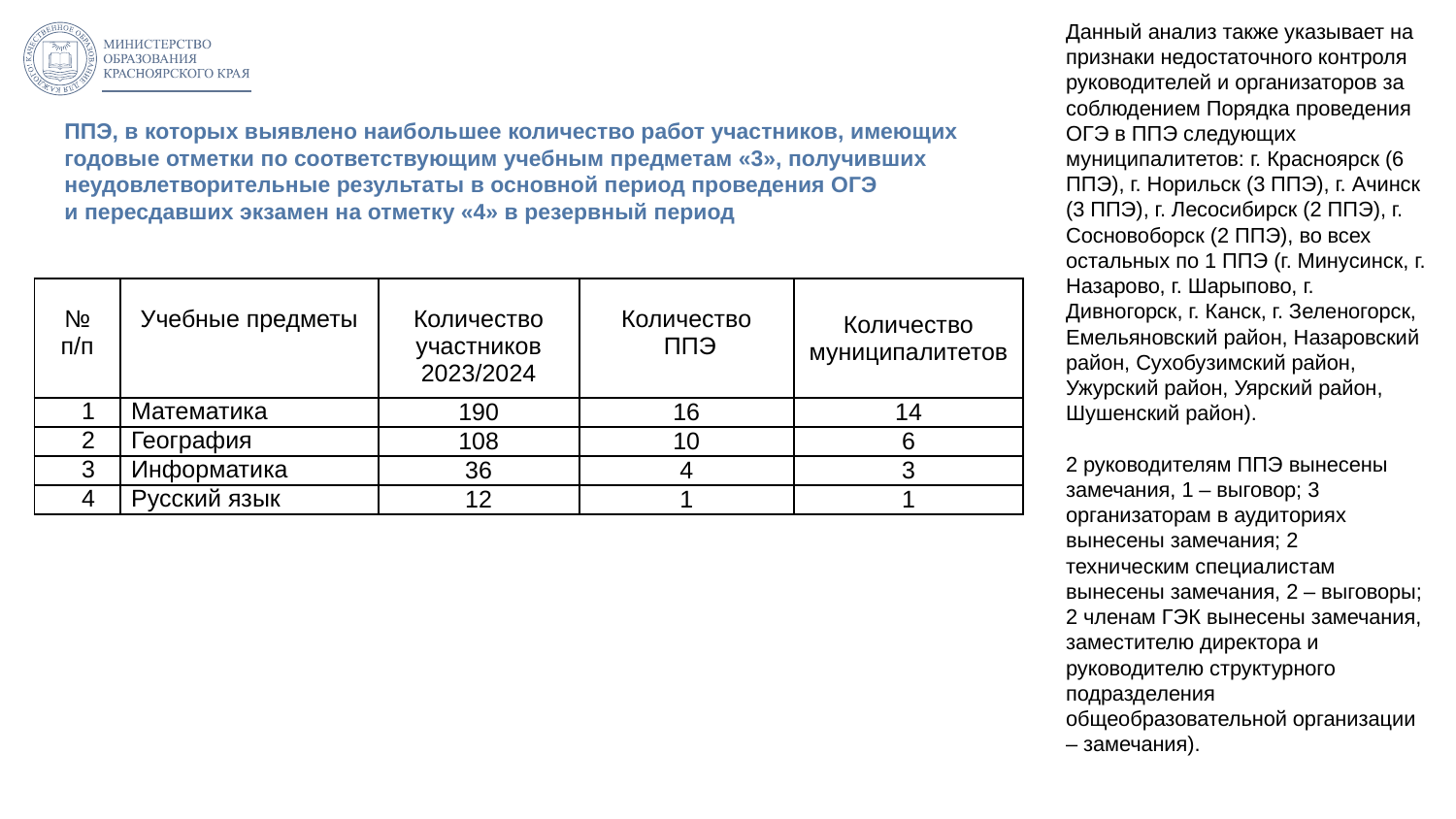

Данный анализ также указывает на признаки недостаточного контроля руководителей и организаторов за соблюдением Порядка проведения ОГЭ в ППЭ следующих муниципалитетов: г. Красноярск (6 ППЭ), г. Норильск (3 ППЭ), г. Ачинск (3 ППЭ), г. Лесосибирск (2 ППЭ), г. Сосновоборск (2 ППЭ), во всех остальных по 1 ППЭ (г. Минусинск, г. Назарово, г. Шарыпово, г. Дивногорск, г. Канск, г. Зеленогорск, Емельяновский район, Назаровский район, Сухобузимский район, Ужурский район, Уярский район, Шушенский район).

2 руководителям ППЭ вынесены замечания, 1 – выговор; 3 организаторам в аудиториях вынесены замечания; 2 техническим специалистам вынесены замечания, 2 – выговоры; 2 членам ГЭК вынесены замечания, заместителю директора и руководителю структурного подразделения общеобразовательной организации – замечания).
# ППЭ, в которых выявлено наибольшее количество работ участников, имеющих годовые отметки по соответствующим учебным предметам «3», получивших неудовлетворительные результаты в основной период проведения ОГЭ и пересдавших экзамен на отметку «4» в резервный период
| № п/п | Учебные предметы | Количество участников 2023/2024 | Количество ППЭ | Количество муниципалитетов |
| --- | --- | --- | --- | --- |
| 1 | Математика | 190 | 16 | 14 |
| 2 | География | 108 | 10 | 6 |
| 3 | Информатика | 36 | 4 | 3 |
| 4 | Русский язык | 12 | 1 | 1 |
11